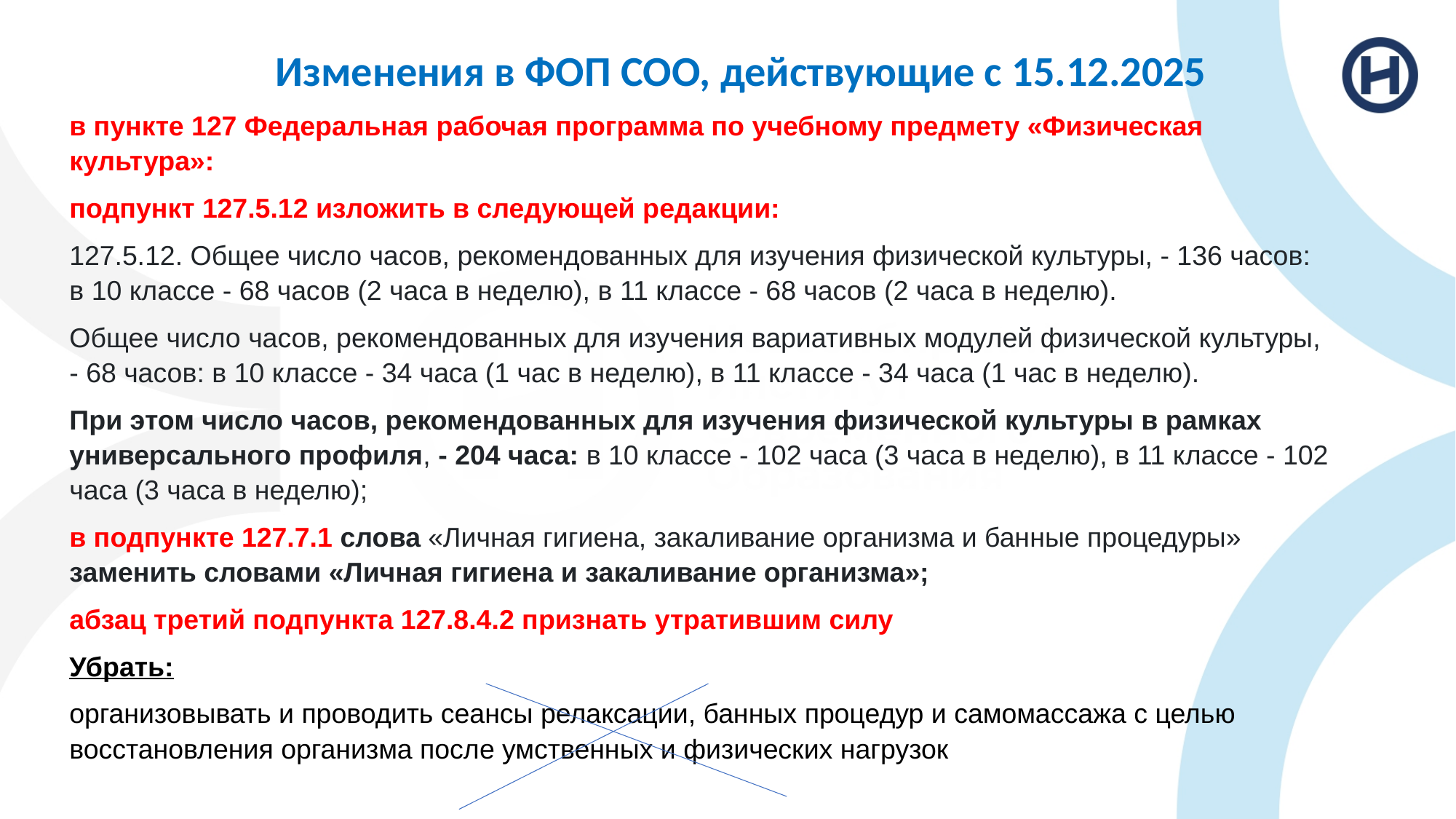

Изменения в ФОП СОО, действующие с 15.12.2025
в пункте 127 Федеральная рабочая программа по учебному предмету «Физическая культура»:
подпункт 127.5.12 изложить в следующей редакции:
127.5.12. Общее число часов, рекомендованных для изучения физической культуры, - 136 часов: в 10 классе - 68 часов (2 часа в неделю), в 11 классе - 68 часов (2 часа в неделю).
Общее число часов, рекомендованных для изучения вариативных модулей физической культуры, - 68 часов: в 10 классе - 34 часа (1 час в неделю), в 11 классе - 34 часа (1 час в неделю).
При этом число часов, рекомендованных для изучения физической культуры в рамках универсального профиля, - 204 часа: в 10 классе - 102 часа (3 часа в неделю), в 11 классе - 102 часа (3 часа в неделю);
в подпункте 127.7.1 слова «Личная гигиена, закаливание организма и банные процедуры» заменить словами «Личная гигиена и закаливание организма»;
абзац третий подпункта 127.8.4.2 признать утратившим силу
Убрать:
организовывать и проводить сеансы релаксации, банных процедур и самомассажа с целью восстановления организма после умственных и физических нагрузок